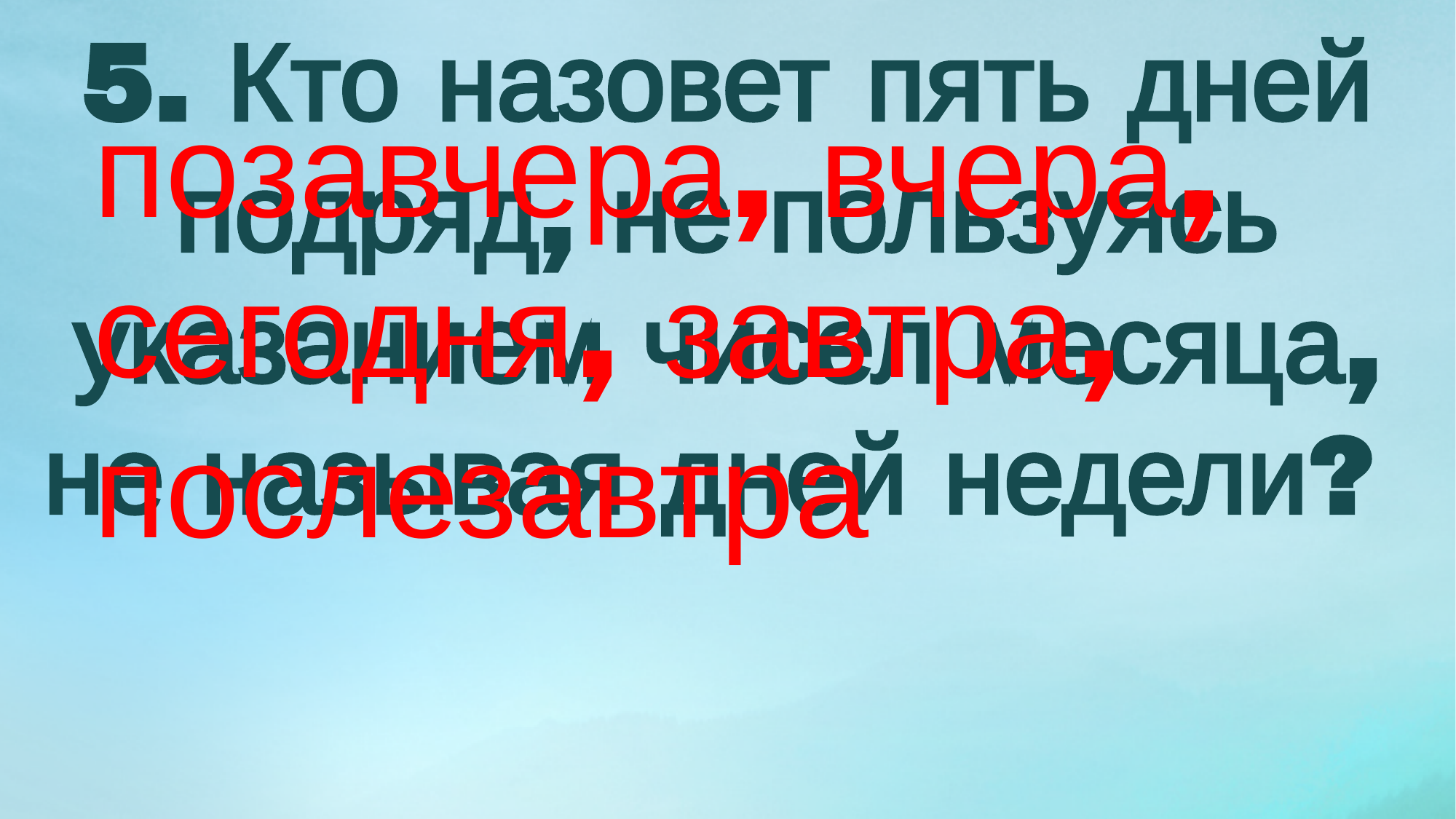

5. Кто назовет пять дней подряд, не пользуясь указанием чисел месяца, не называя дней недели?
позавчера, вчера, сегодня, завтра, послезавтра